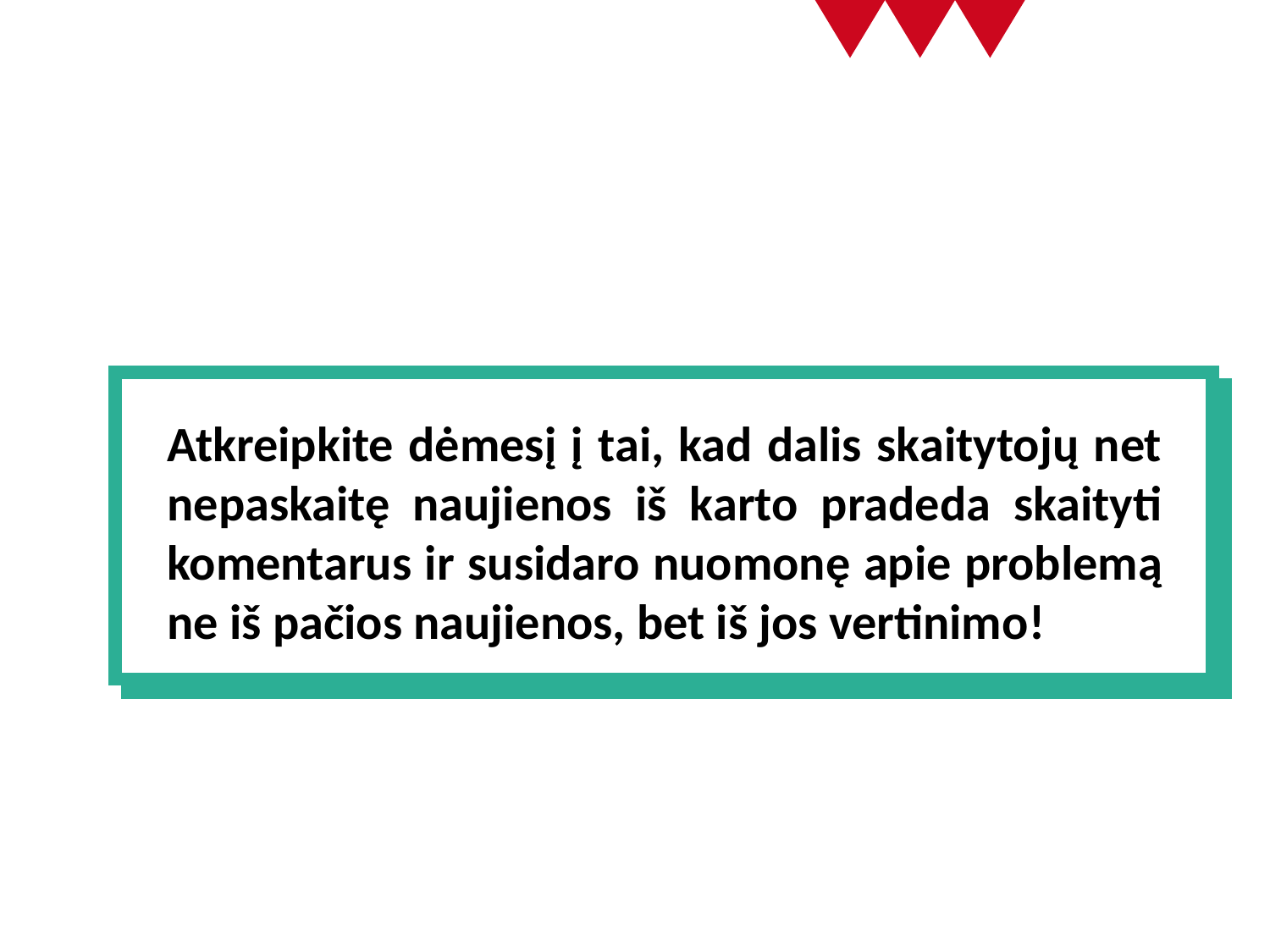

#

Atkreipkite dėmesį į tai, kad dalis skaitytojų net nepaskaitę naujienos iš karto pradeda skaityti komentarus ir susidaro nuomonę apie problemą ne iš pačios naujienos, bet iš jos vertinimo!